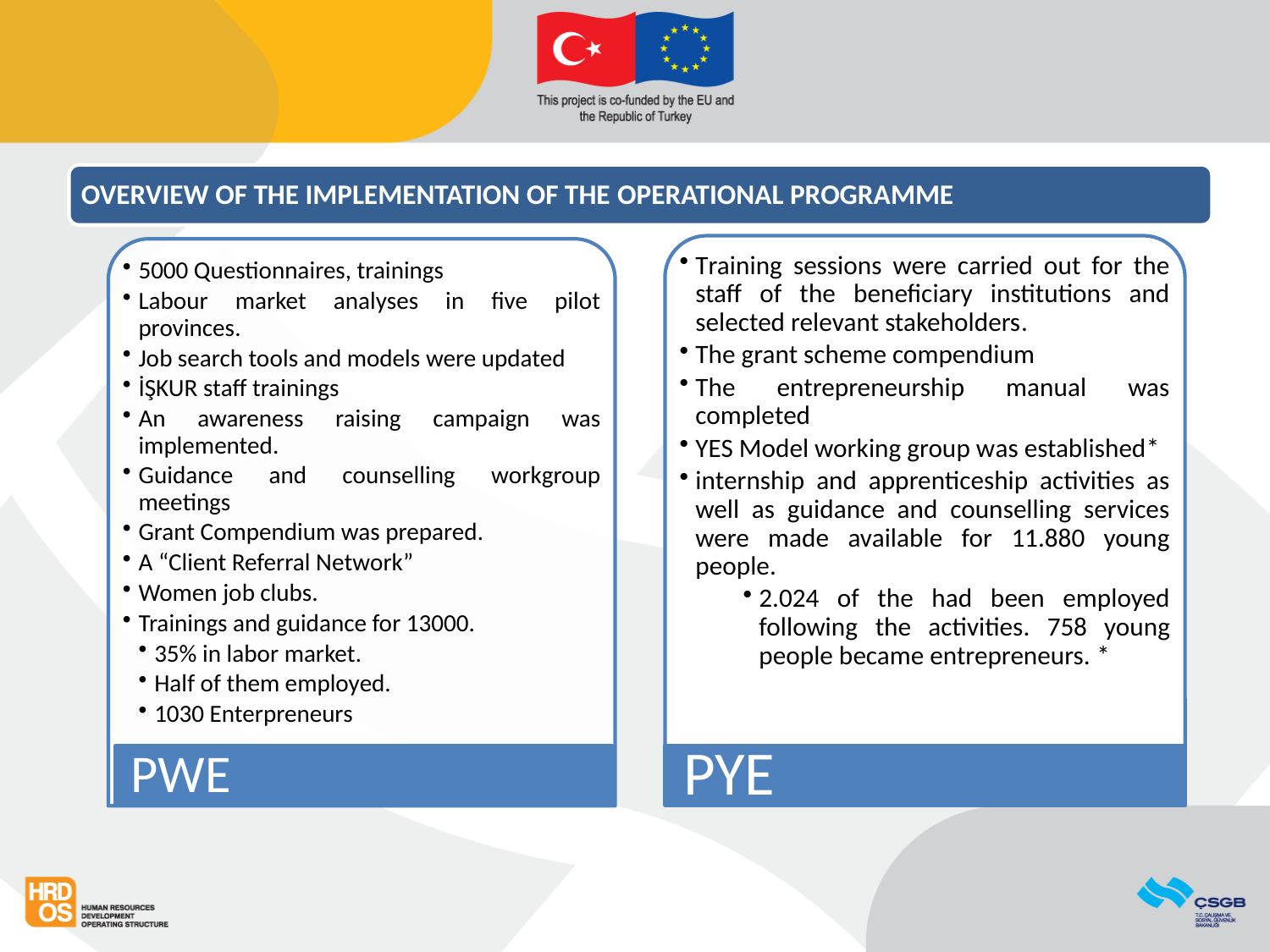

#

OVERVIEW OF THE IMPLEMENTATION OF THE OPERATIONAL PROGRAMME

Training sessions were carried out for the staff of the beneficiary institutions and selected relevant stakeholders.
The grant scheme compendium
The entrepreneurship manual was completed
YES Model working group was established*
internship and apprenticeship activities as well as guidance and counselling services were made available for 11.880 young people.
2.024 of the had been employed following the activities. 758 young people became entrepreneurs. *

5000 Questionnaires, trainings
Labour market analyses in five pilot provinces.
Job search tools and models were updated
İŞKUR staff trainings
An awareness raising campaign was implemented.
Guidance and counselling workgroup meetings
Grant Compendium was prepared.
A “Client Referral Network”
Women job clubs.
Trainings and guidance for 13000.
35% in labor market.
Half of them employed.
1030 Enterpreneurs

PWE

PYE